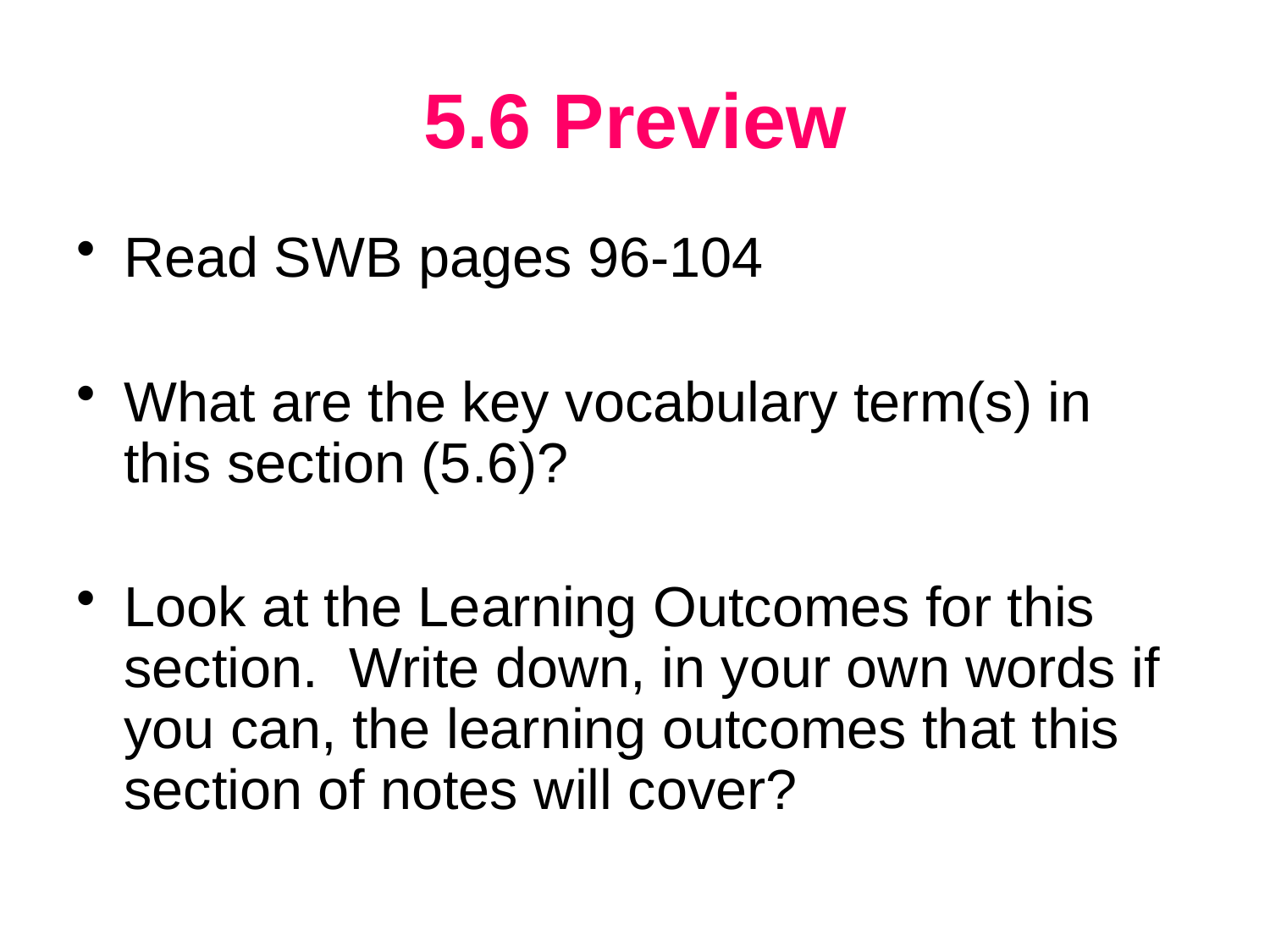

# 5.6 Preview
Read SWB pages 96-104

What are the key vocabulary term(s) in this section (5.6)?

Look at the Learning Outcomes for this section.  Write down, in your own words if you can, the learning outcomes that this section of notes will cover?